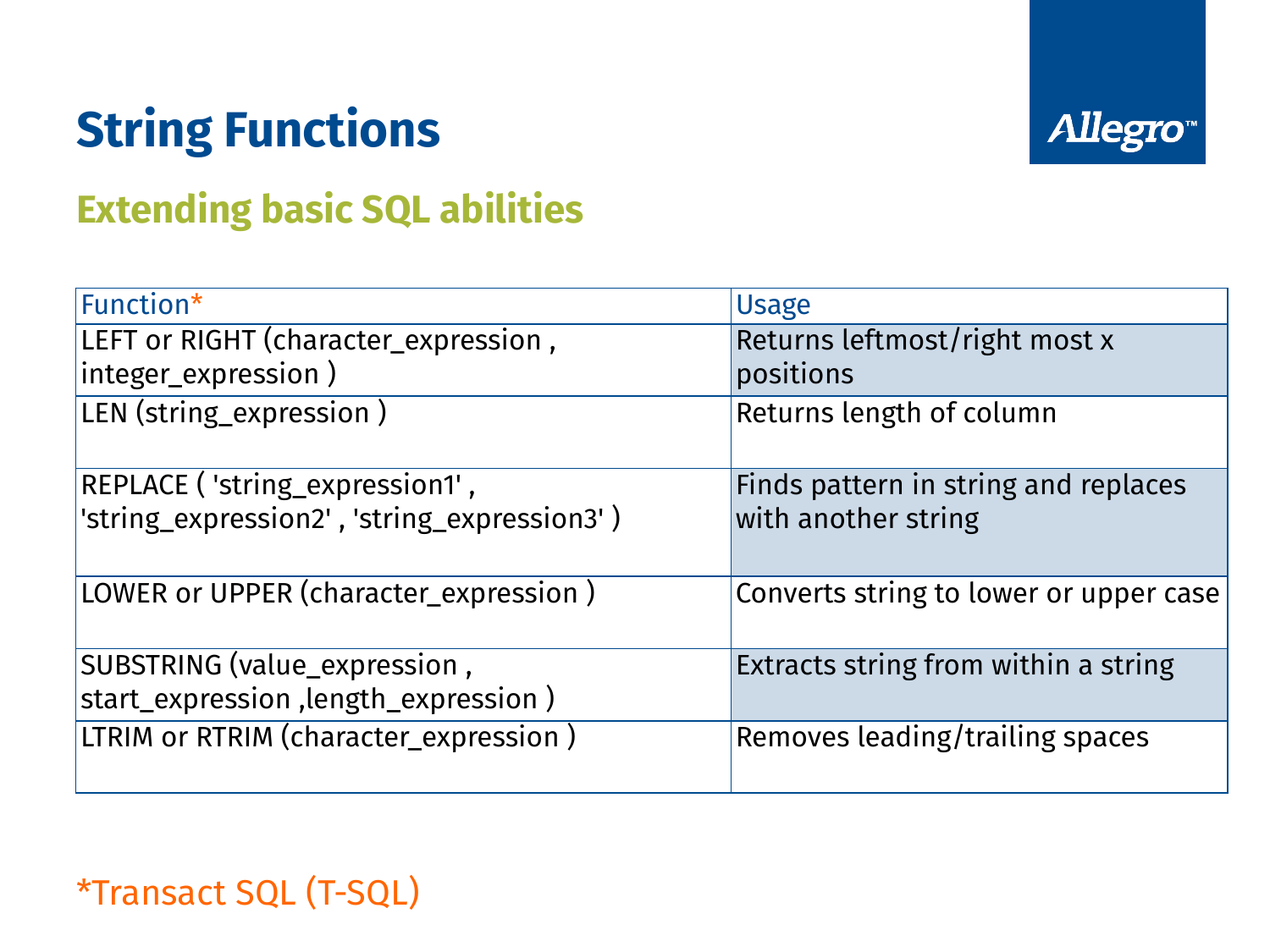

# String Functions
Extending basic SQL abilities
| Function\* | Usage |
| --- | --- |
| LEFT or RIGHT (character\_expression , integer\_expression ) | Returns leftmost/right most x positions |
| LEN (string\_expression ) | Returns length of column |
| REPLACE ( 'string\_expression1' , 'string\_expression2' , 'string\_expression3' ) | Finds pattern in string and replaces with another string |
| LOWER or UPPER (character\_expression ) | Converts string to lower or upper case |
| SUBSTRING (value\_expression , start\_expression ,length\_expression ) | Extracts string from within a string |
| LTRIM or RTRIM (character\_expression ) | Removes leading/trailing spaces |
*Transact SQL (T-SQL)